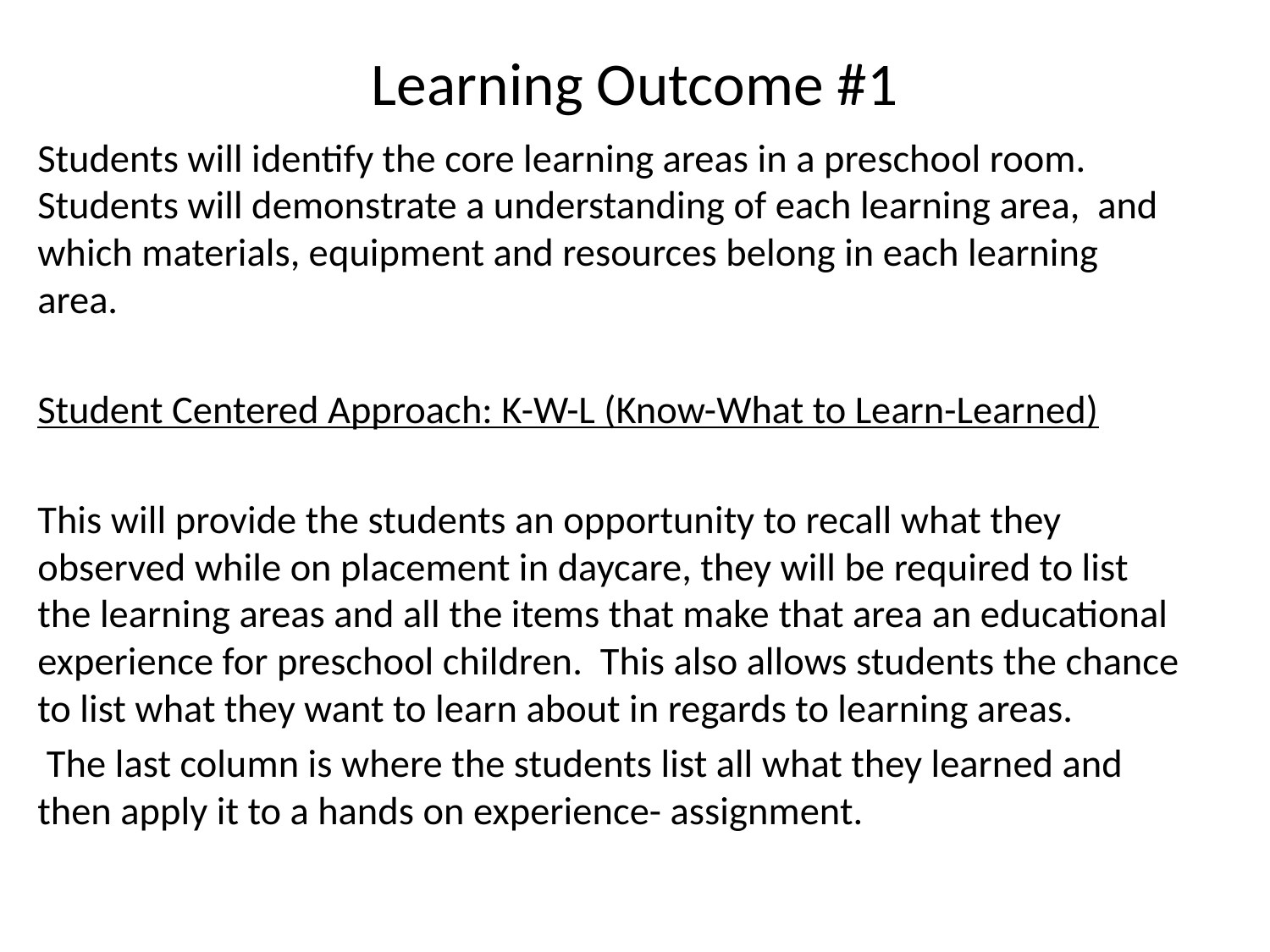

# Learning Outcome #1
Students will identify the core learning areas in a preschool room.  Students will demonstrate a understanding of each learning area,  and which materials, equipment and resources belong in each learning area.

Student Centered Approach: K-W-L (Know-What to Learn-Learned)

This will provide the students an opportunity to recall what they observed while on placement in daycare, they will be required to list the learning areas and all the items that make that area an educational experience for preschool children.  This also allows students the chance to list what they want to learn about in regards to learning areas.
 The last column is where the students list all what they learned and then apply it to a hands on experience- assignment.